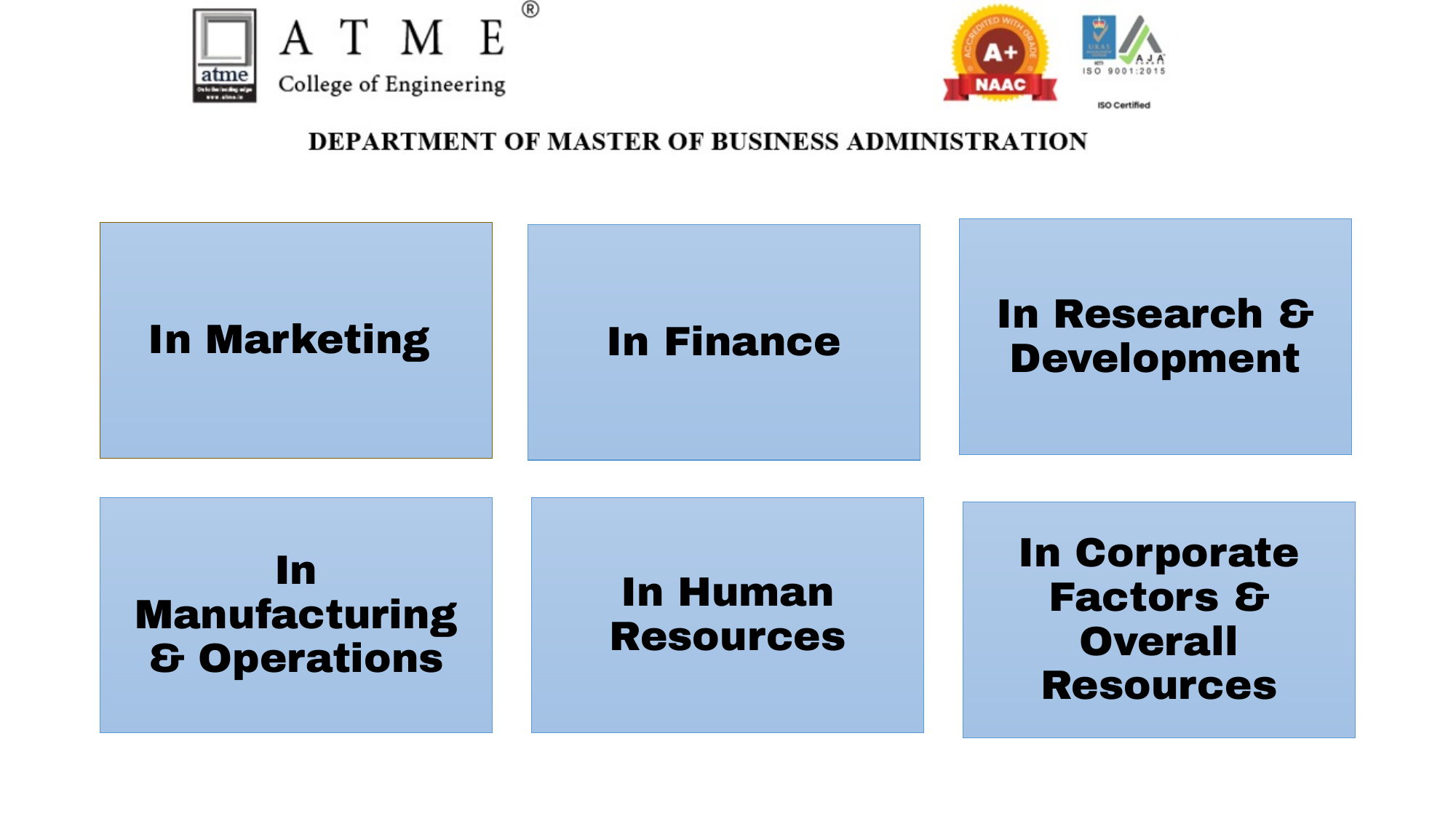

In Marketing
In Finance
In Research & Development
In Manufacturing & Operations
In Human Resources
In Corporate Factors & Overall Resources